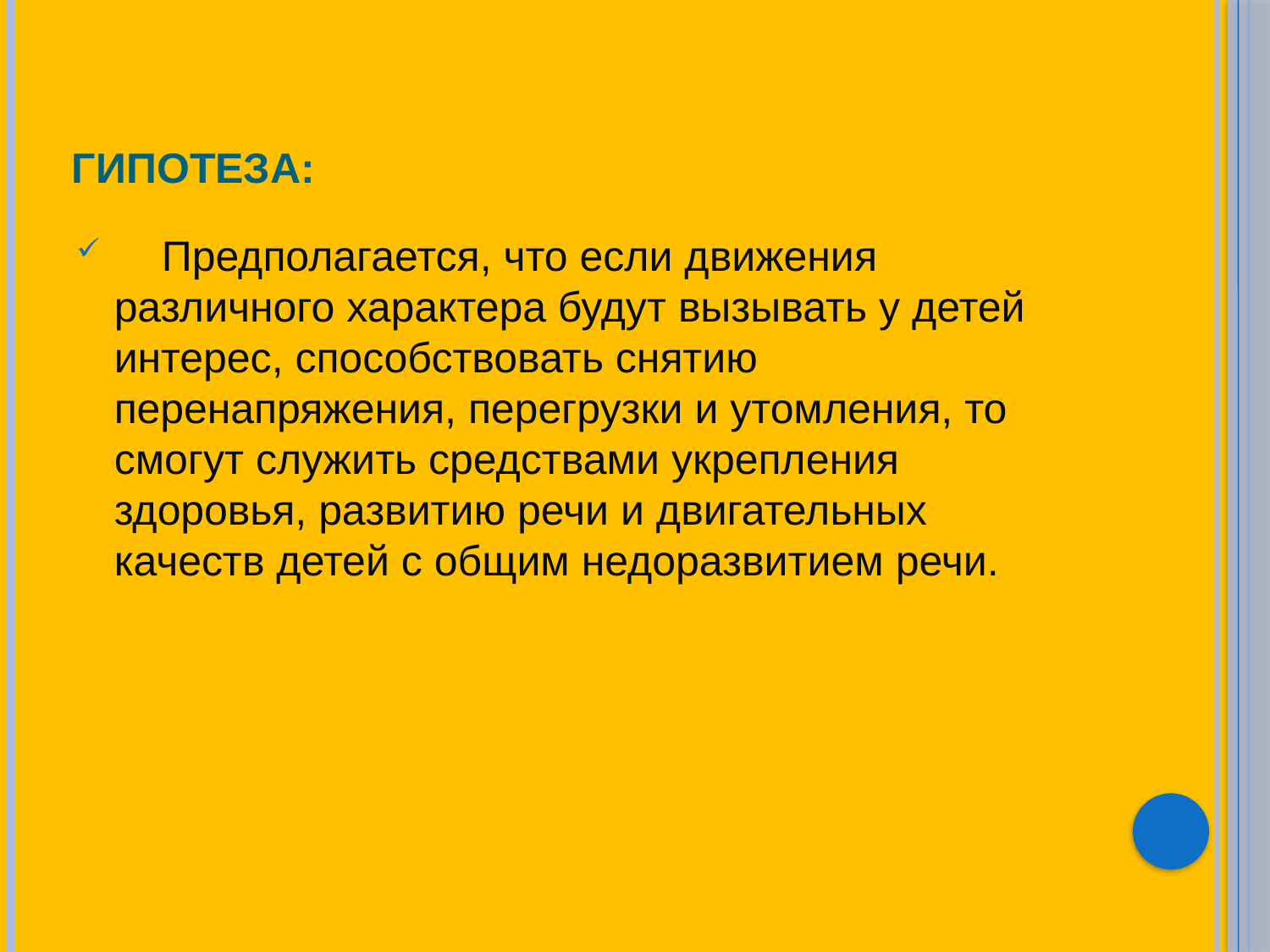

# Гипотеза:
    Предполагается, что если движения различного характера будут вызывать у детей интерес, способствовать снятию перенапряжения, перегрузки и утомления, то смогут служить средствами укрепления здоровья, развитию речи и двигательных качеств детей с общим недоразвитием речи.